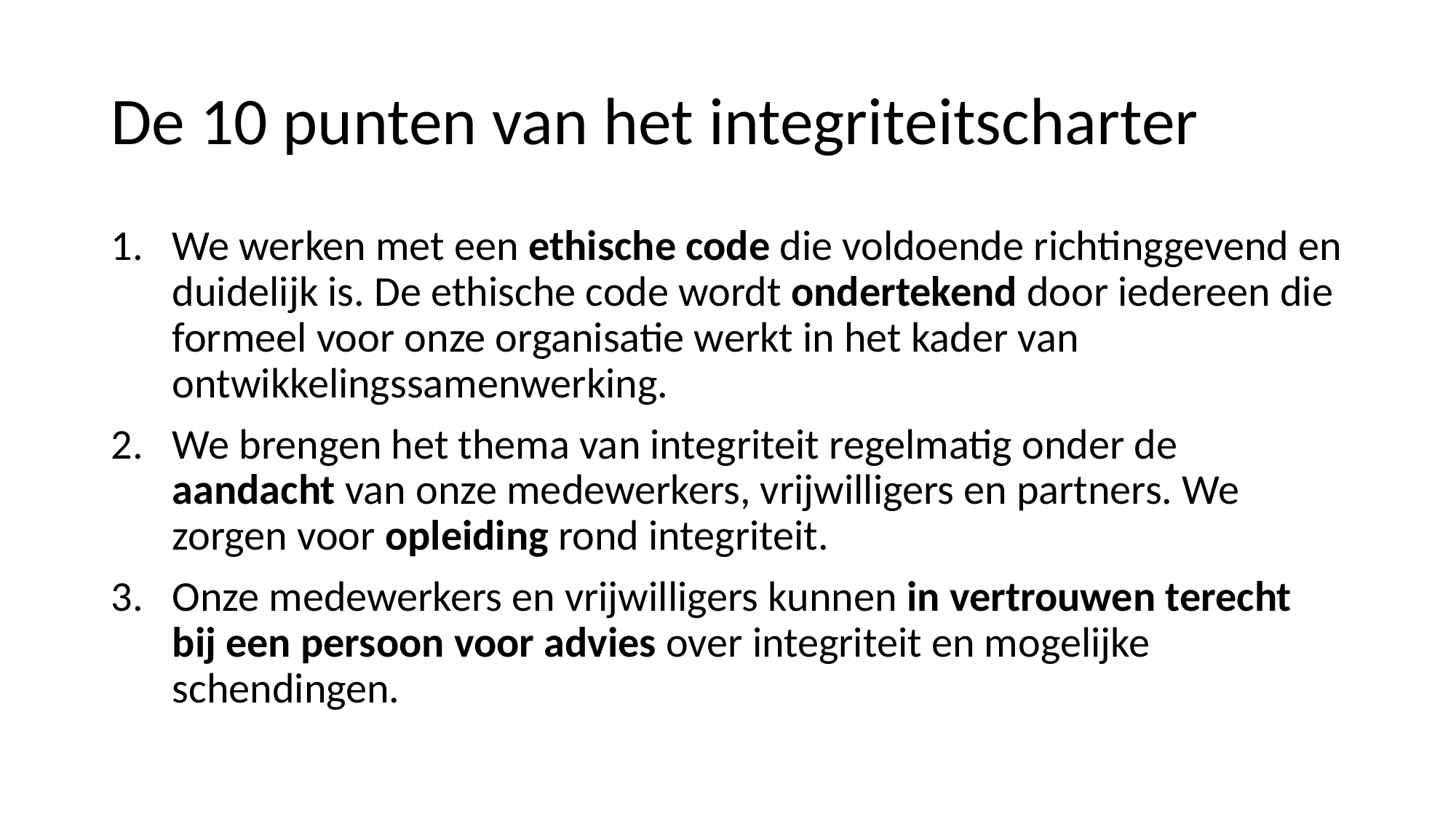

# De 10 punten van het integriteitscharter
We werken met een ethische code die voldoende richtinggevend en duidelijk is. De ethische code wordt ondertekend door iedereen die formeel voor onze organisatie werkt in het kader van ontwikkelingssamenwerking.
We brengen het thema van integriteit regelmatig onder de aandacht van onze medewerkers, vrijwilligers en partners. We zorgen voor opleiding rond integriteit.
Onze medewerkers en vrijwilligers kunnen in vertrouwen terecht bij een persoon voor advies over integriteit en mogelijke schendingen.